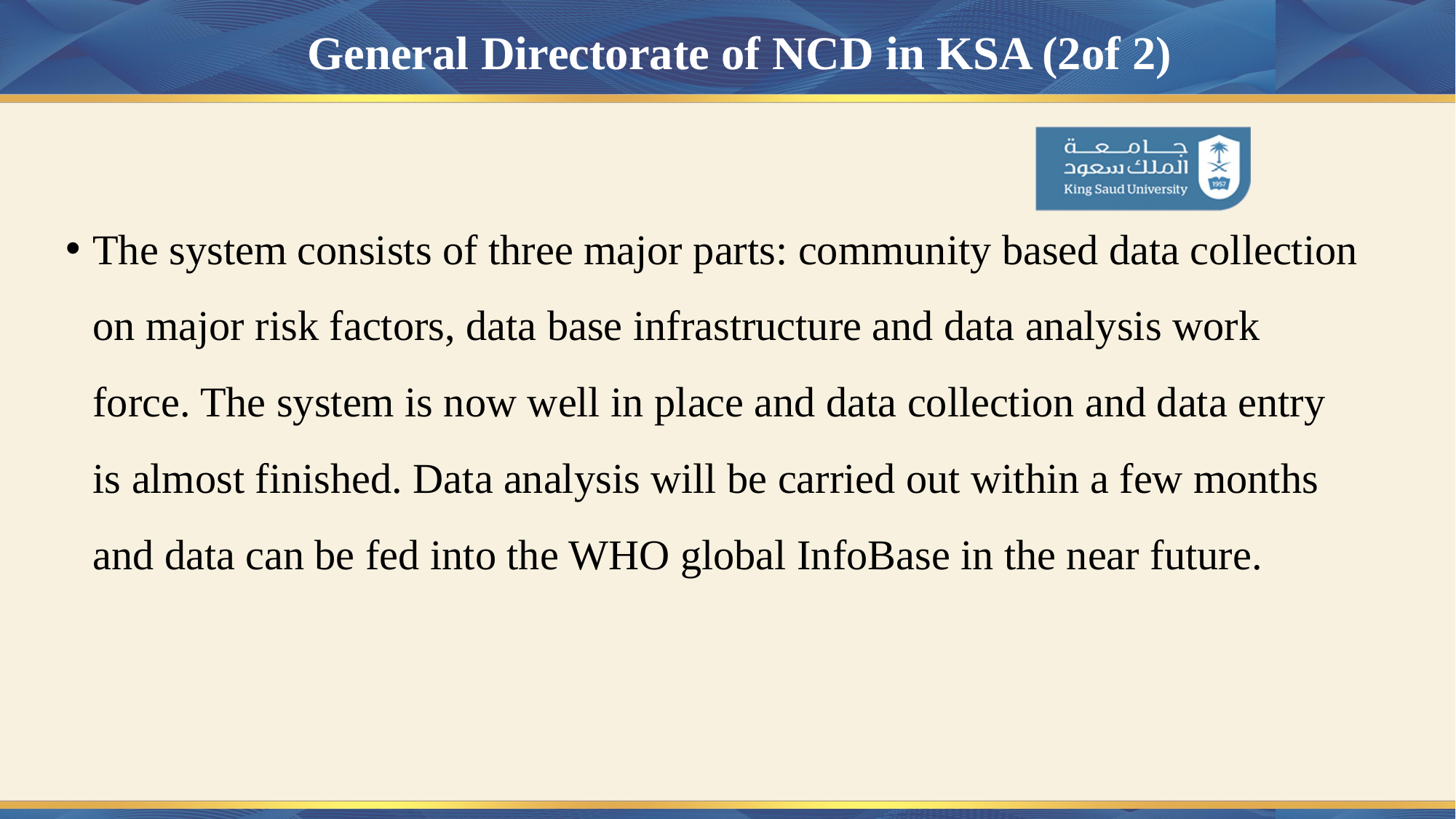

General Directorate of NCD in KSA (2of 2)
The system consists of three major parts: community based data collection on major risk factors, data base infrastructure and data analysis work force. The system is now well in place and data collection and data entry is almost finished. Data analysis will be carried out within a few months and data can be fed into the WHO global InfoBase in the near future.